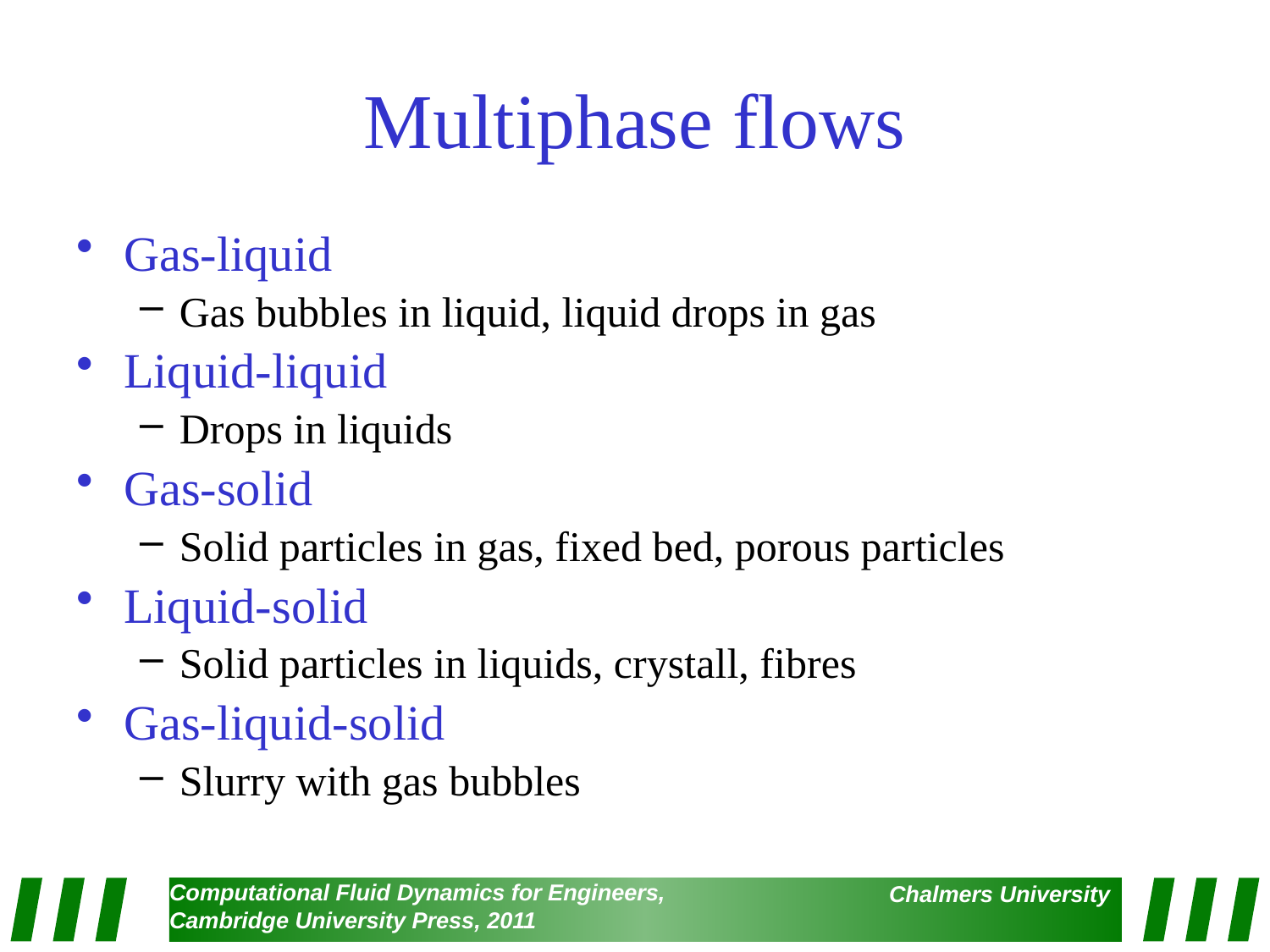

# Multiphase flows
Gas-liquid
Gas bubbles in liquid, liquid drops in gas
Liquid-liquid
Drops in liquids
Gas-solid
Solid particles in gas, fixed bed, porous particles
Liquid-solid
Solid particles in liquids, crystall, fibres
Gas-liquid-solid
Slurry with gas bubbles